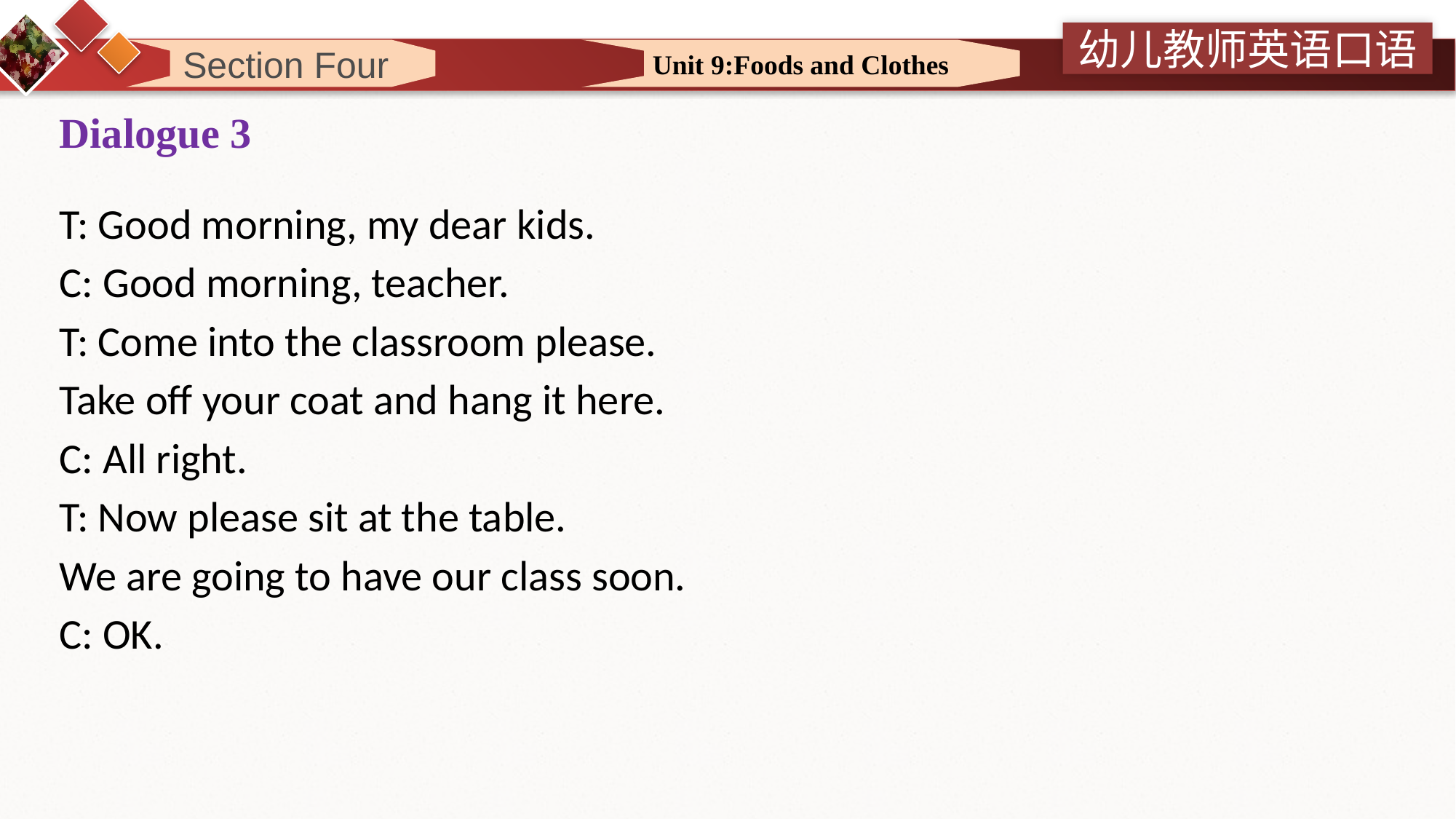

Section Four
Unit 9:Foods and Clothes
Dialogue 3

T: Good morning, my dear kids.
C: Good morning, teacher.
T: Come into the classroom please.
Take off your coat and hang it here.
C: All right.
T: Now please sit at the table.
We are going to have our class soon.
C: OK.